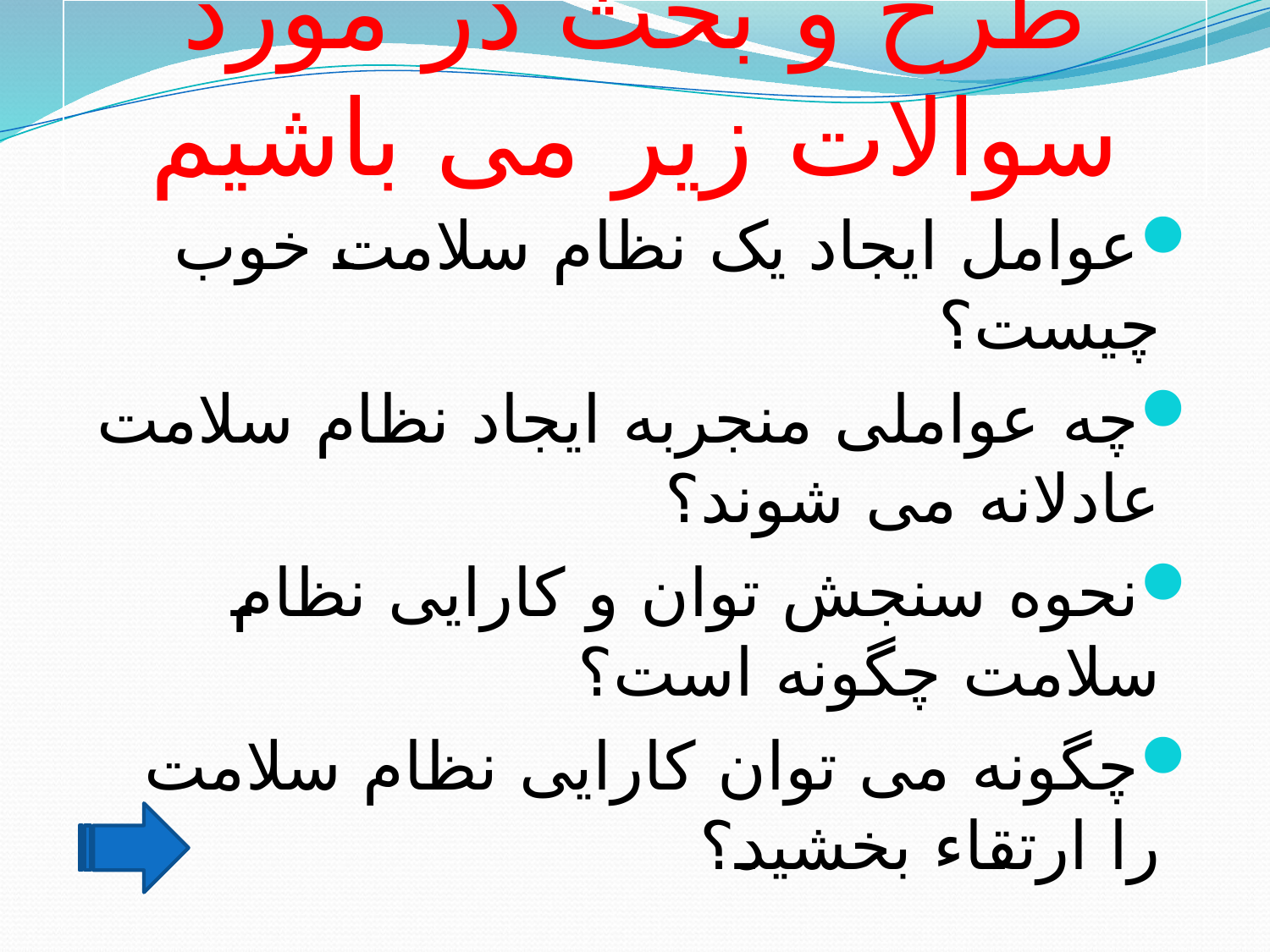

# ما در این مبحث بدنبال طرح و بحث در مورد سوالات زیر می باشیم
عوامل ایجاد یک نظام سلامت خوب چیست؟
چه عواملی منجربه ایجاد نظام سلامت عادلانه می شوند؟
نحوه سنجش توان و کارایی نظام سلامت چگونه است؟
چگونه می توان کارایی نظام سلامت را ارتقاء بخشید؟